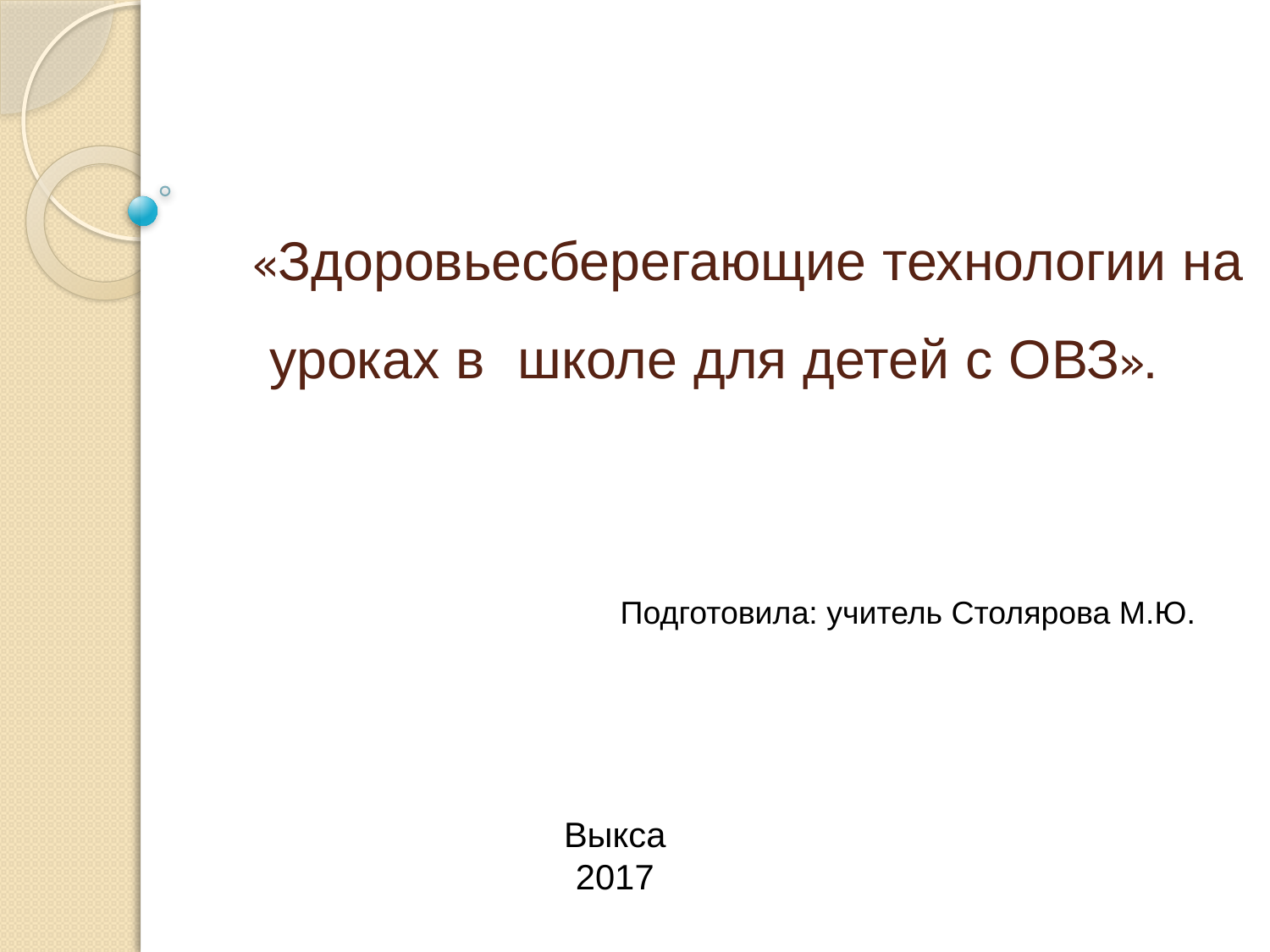

# «Здоровьесберегающие технологии на  уроках в  школе для детей с ОВЗ».
Подготовила: учитель Столярова М.Ю.
Выкса
2017